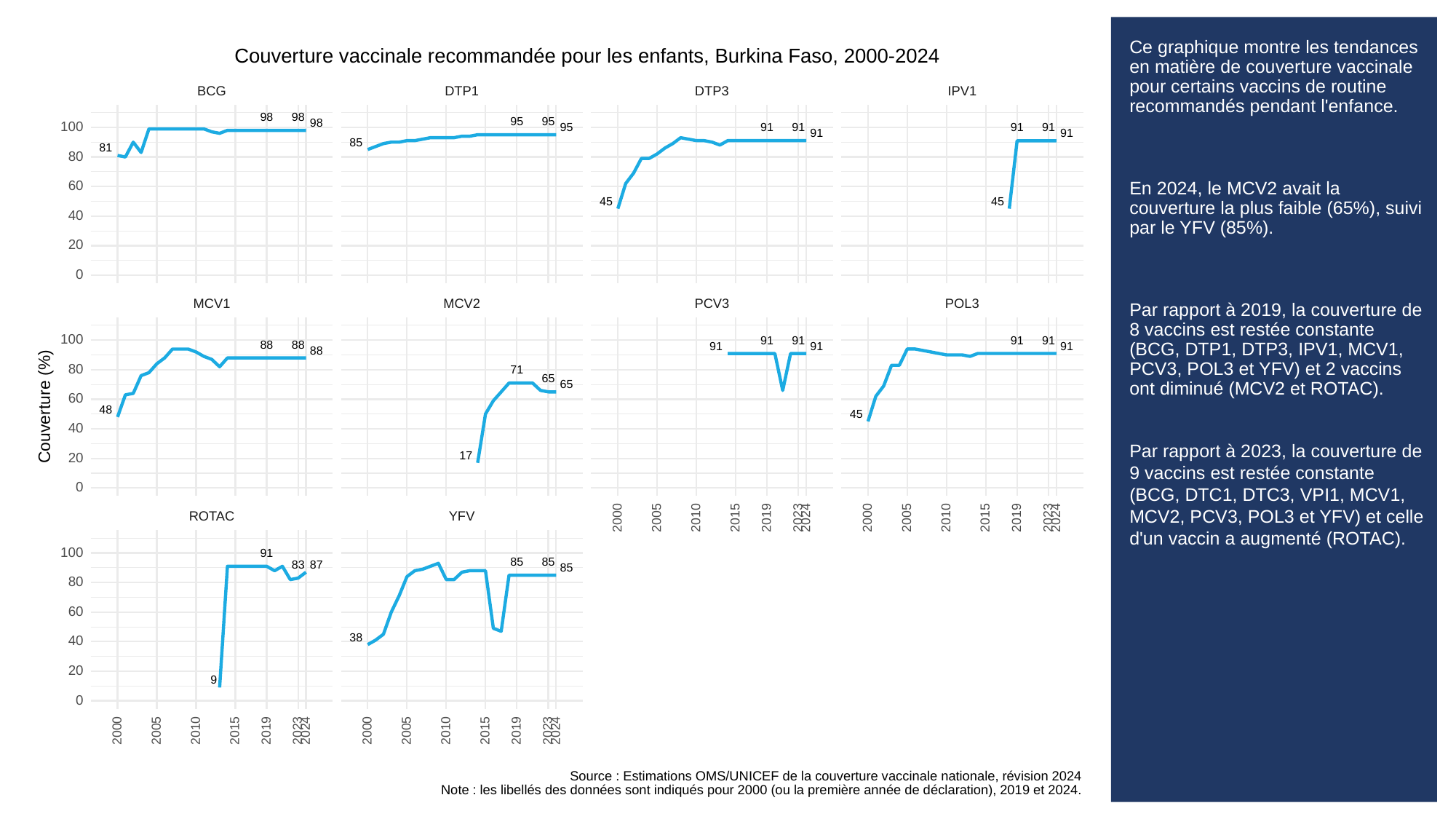

# Ce graphique montre les tendances en matière de couverture vaccinale pour certains vaccins de routine recommandés pendant l'enfance.

En 2024, le MCV2 avait la couverture la plus faible (65%), suivi par le YFV (85%).

Par rapport à 2019, la couverture de 8 vaccins est restée constante (BCG, DTP1, DTP3, IPV1, MCV1, PCV3, POL3 et YFV) et 2 vaccins ont diminué (MCV2 et ROTAC).

Par rapport à 2023, la couverture de 9 vaccins est restée constante (BCG, DTC1, DTC3, VPI1, MCV1, MCV2, PCV3, POL3 et YFV) et celle d'un vaccin a augmenté (ROTAC).

Couverture vaccinale recommandée pour les enfants, Burkina Faso, 2000-2024
BCG
DTP3
DTP1
IPV1

98
98
95
95
98
100
95
91
91
91
91

91
91

85

81
80

60

45
45

40

20

0

POL3
PCV3
MCV1
MCV2

100
91
91
91
91

88
88
91
91
91
88

80
71

65
65

60
Couverture (%)

48
45

40

17
20

0

ROTAC
YFV
2023
2023
2000
2005
2010
2015
2019
2024
2000
2005
2010
2015
2019
2024

100
91

85
85
87
83

85

80

60

38
40

20

9

0

2023
2023
2000
2005
2010
2015
2019
2024
2000
2005
2010
2015
2019
2024
Source : Estimations OMS/UNICEF de la couverture vaccinale nationale, révision 2024
Note : les libellés des données sont indiqués pour 2000 (ou la première année de déclaration), 2019 et 2024.